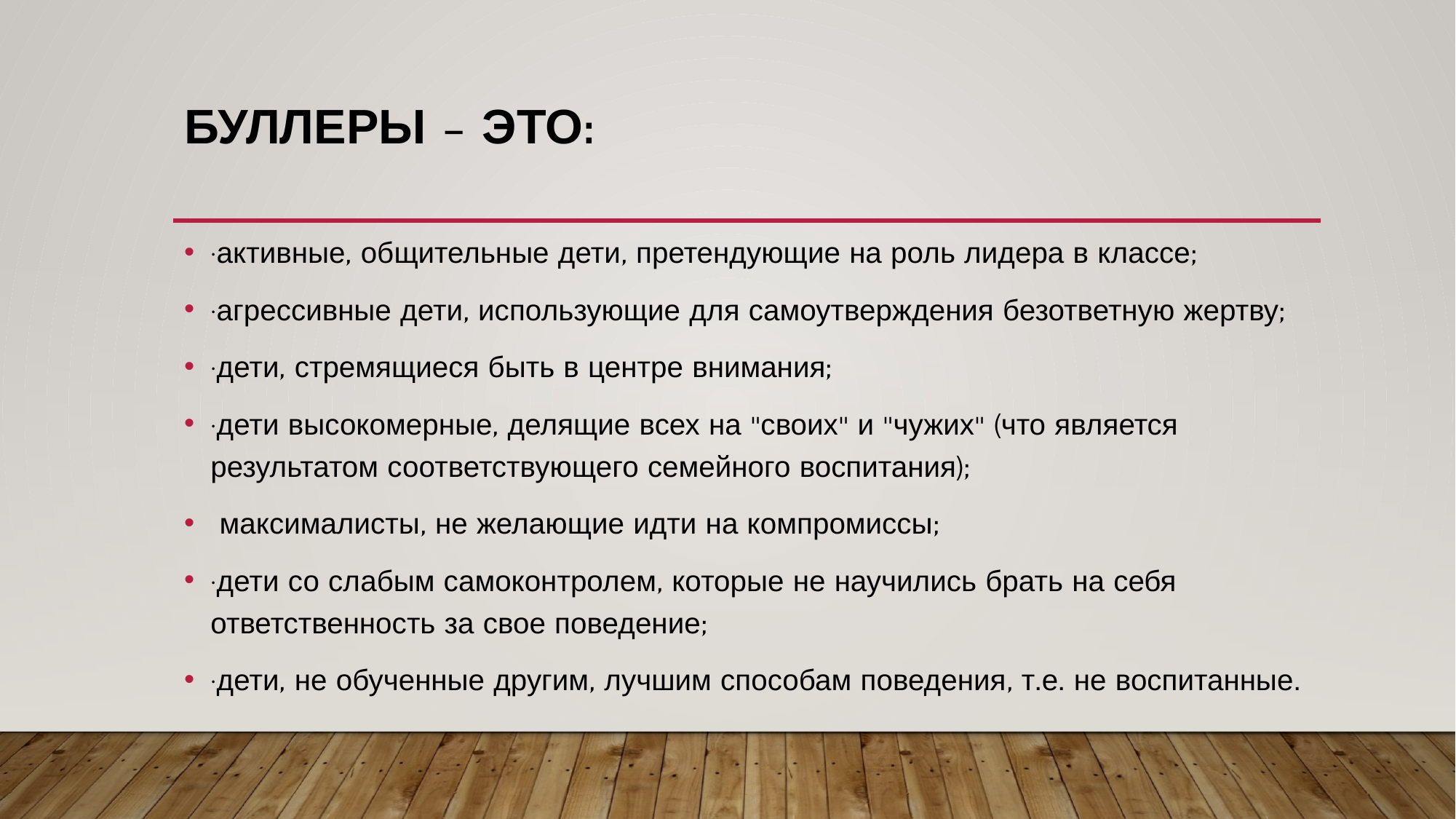

# Буллеры – это:
·активные, общительные дети, претендующие на роль лидера в классе;
·агрессивные дети, использующие для самоутверждения безответную жертву;
·дети, стремящиеся быть в центре внимания;
·дети высокомерные, делящие всех на "своих" и "чужих" (что является результатом соответствующего семейного воспитания);
 максималисты, не желающие идти на компромиссы;
·дети со слабым самоконтролем, которые не научились брать на себя ответственность за свое поведение;
·дети, не обученные другим, лучшим способам поведения, т.е. не воспитанные.